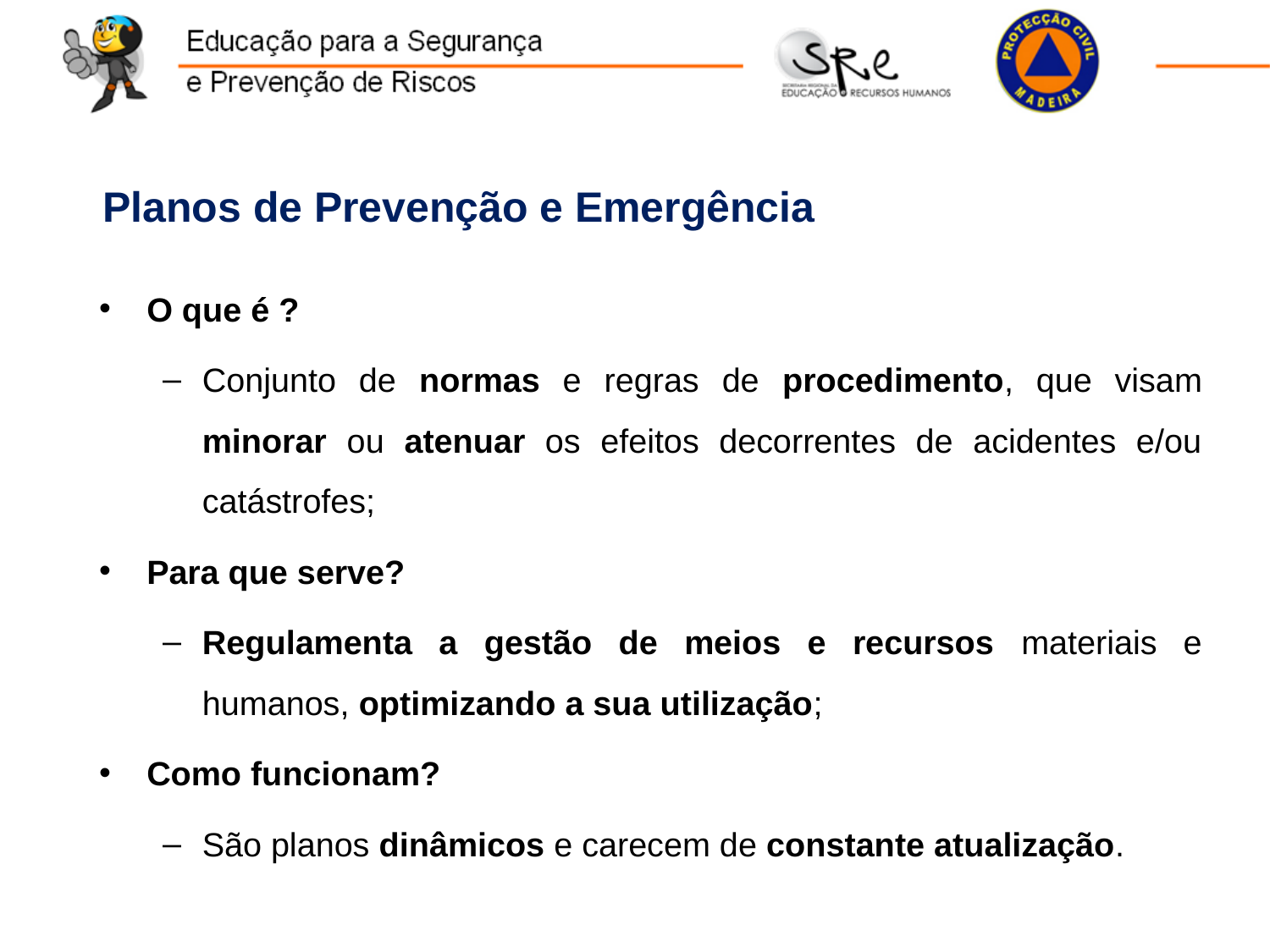

Planos de Prevenção e Emergência
O que é ?
Conjunto de normas e regras de procedimento, que visam minorar ou atenuar os efeitos decorrentes de acidentes e/ou catástrofes;
Para que serve?
Regulamenta a gestão de meios e recursos materiais e humanos, optimizando a sua utilização;
Como funcionam?
São planos dinâmicos e carecem de constante atualização.